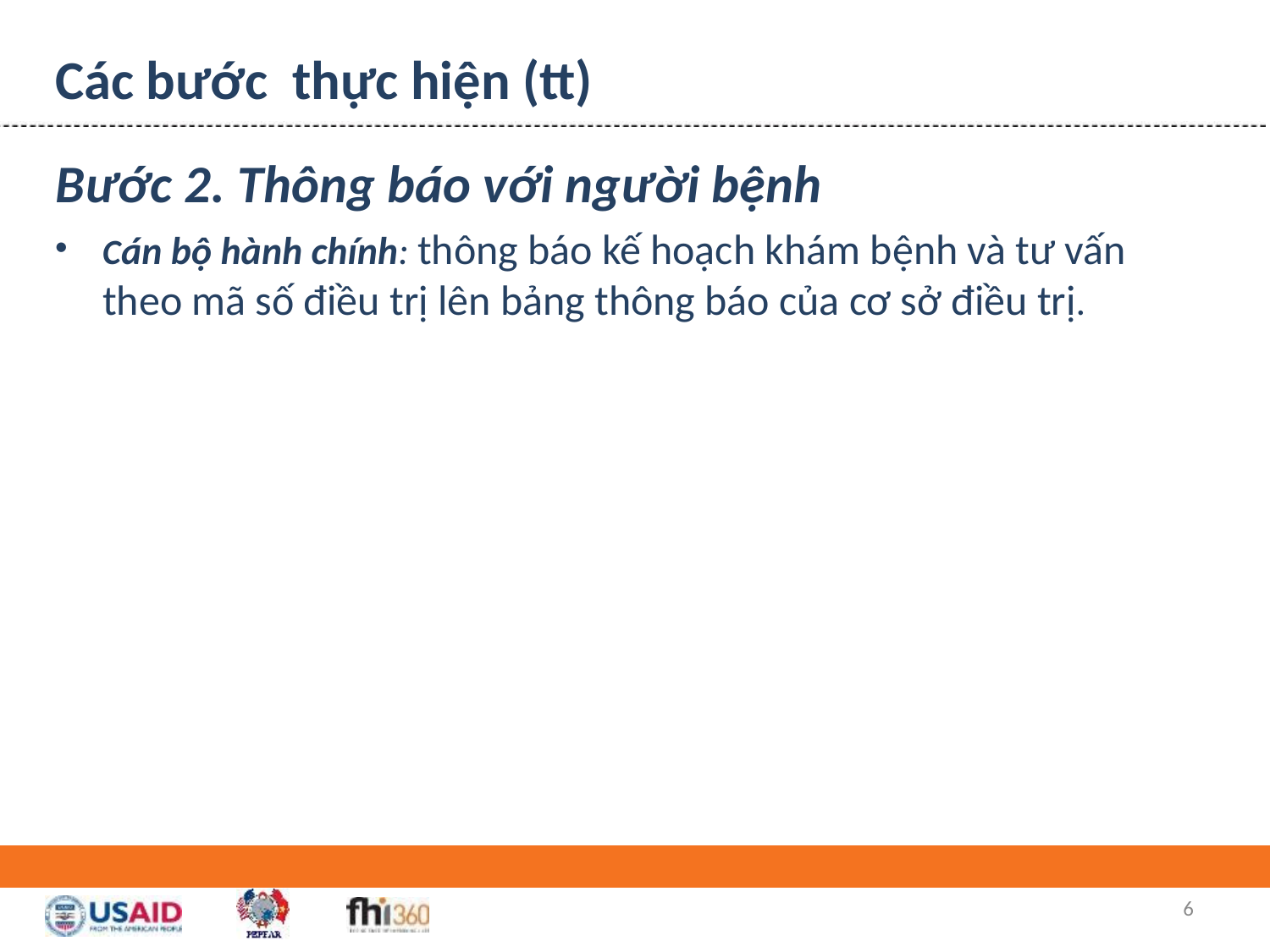

# Các bước  thực hiện (tt)
Bước 2. Thông báo với người bệnh
Cán bộ hành chính: thông báo kế hoạch khám bệnh và tư vấn theo mã số điều trị lên bảng thông báo của cơ sở điều trị.
6